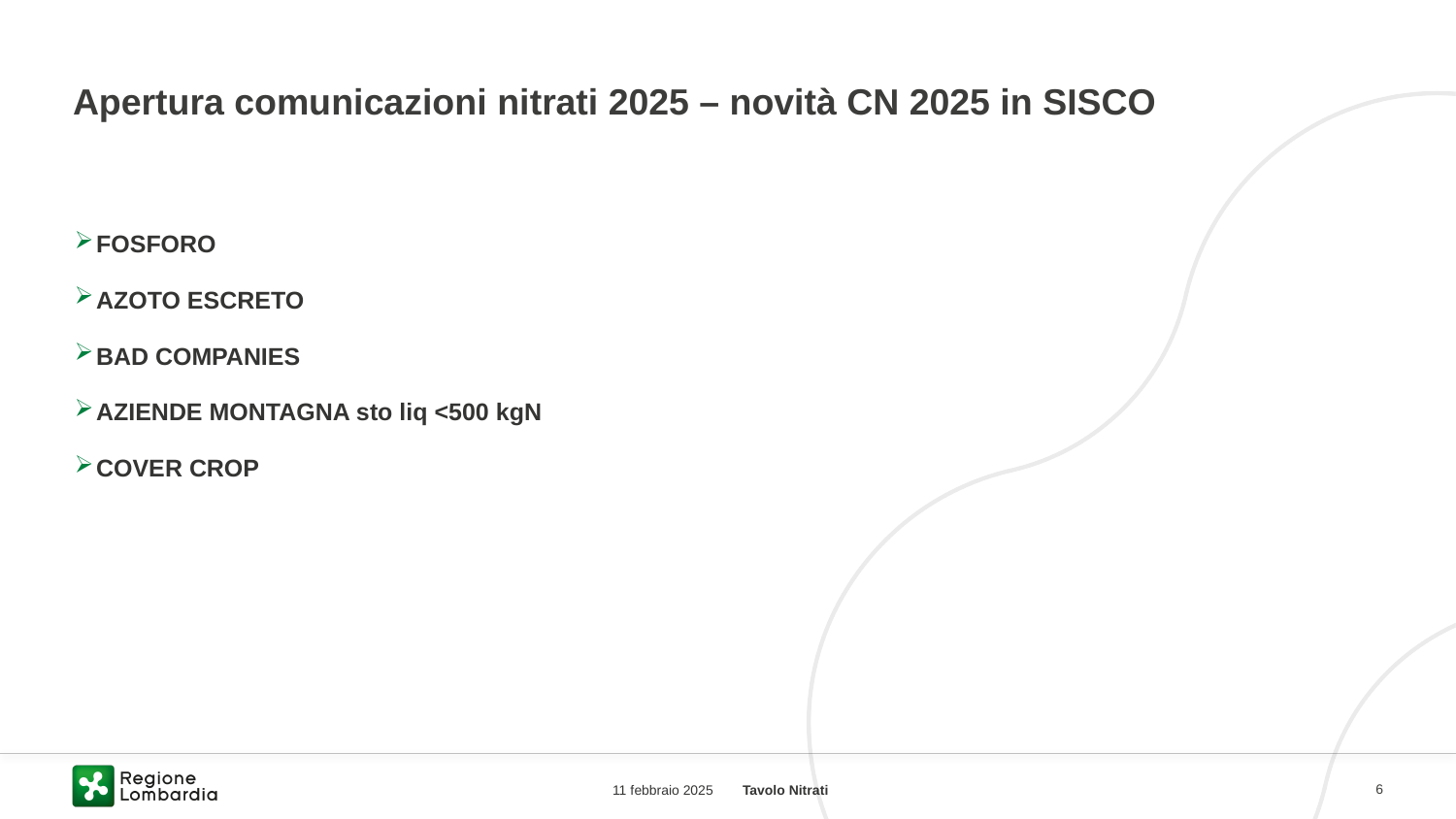

# Apertura comunicazioni nitrati 2025 – novità CN 2025 in SISCO
FOSFORO
AZOTO ESCRETO
BAD COMPANIES
AZIENDE MONTAGNA sto liq <500 kgN
COVER CROP
11 febbraio 2025
Tavolo Nitrati
6